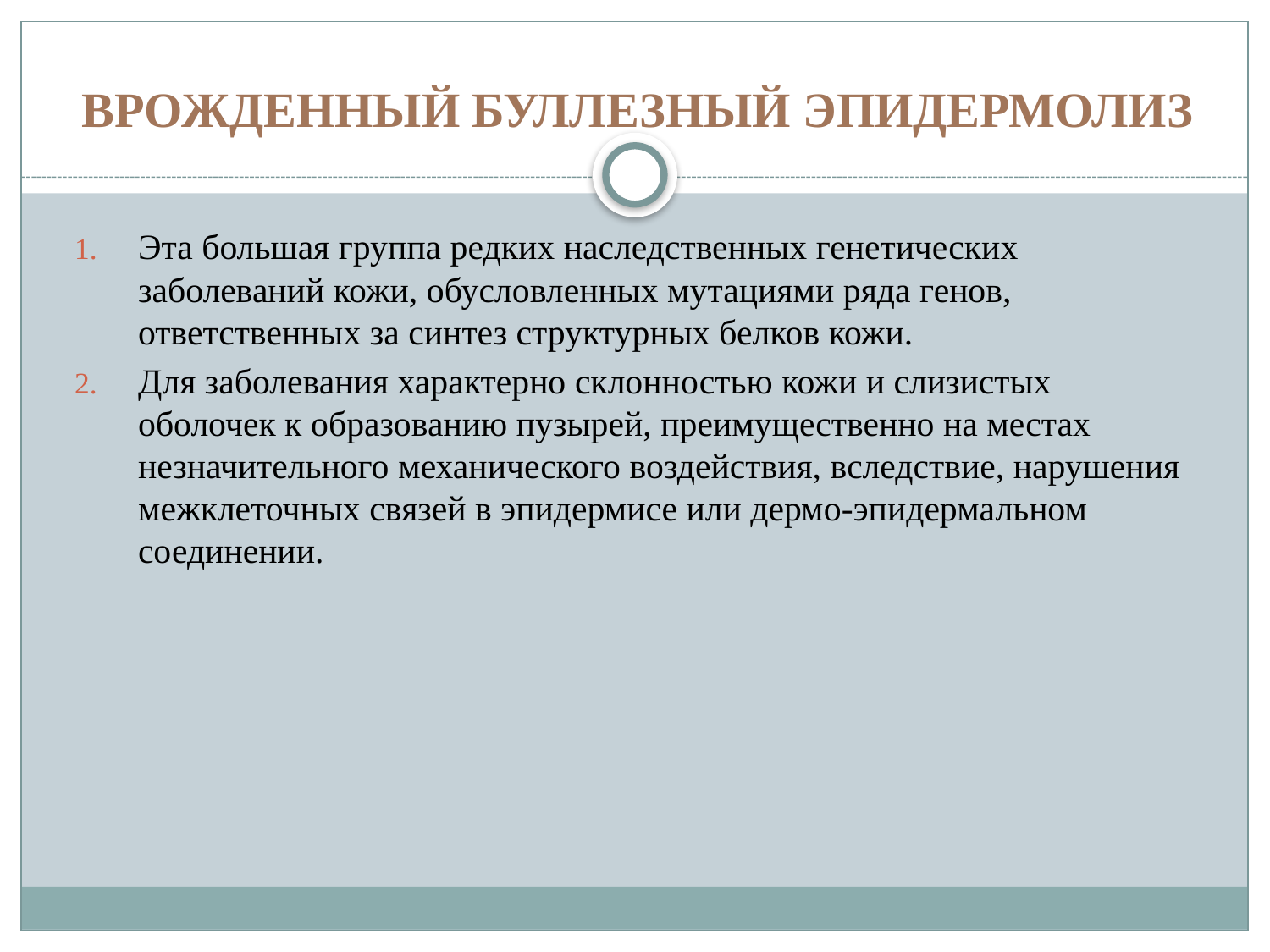

# Врожденный буллезный эпидермолиз
Эта большая группа редких наследственных генетических заболеваний кожи, обусловленных мутациями ряда генов, ответственных за синтез структурных белков кожи.
Для заболевания характерно склонностью кожи и слизистых оболочек к образованию пузырей, преимущественно на местах незначительного механического воздействия, вследствие, нарушения межклеточных связей в эпидермисе или дермо-эпидермальном соединении.